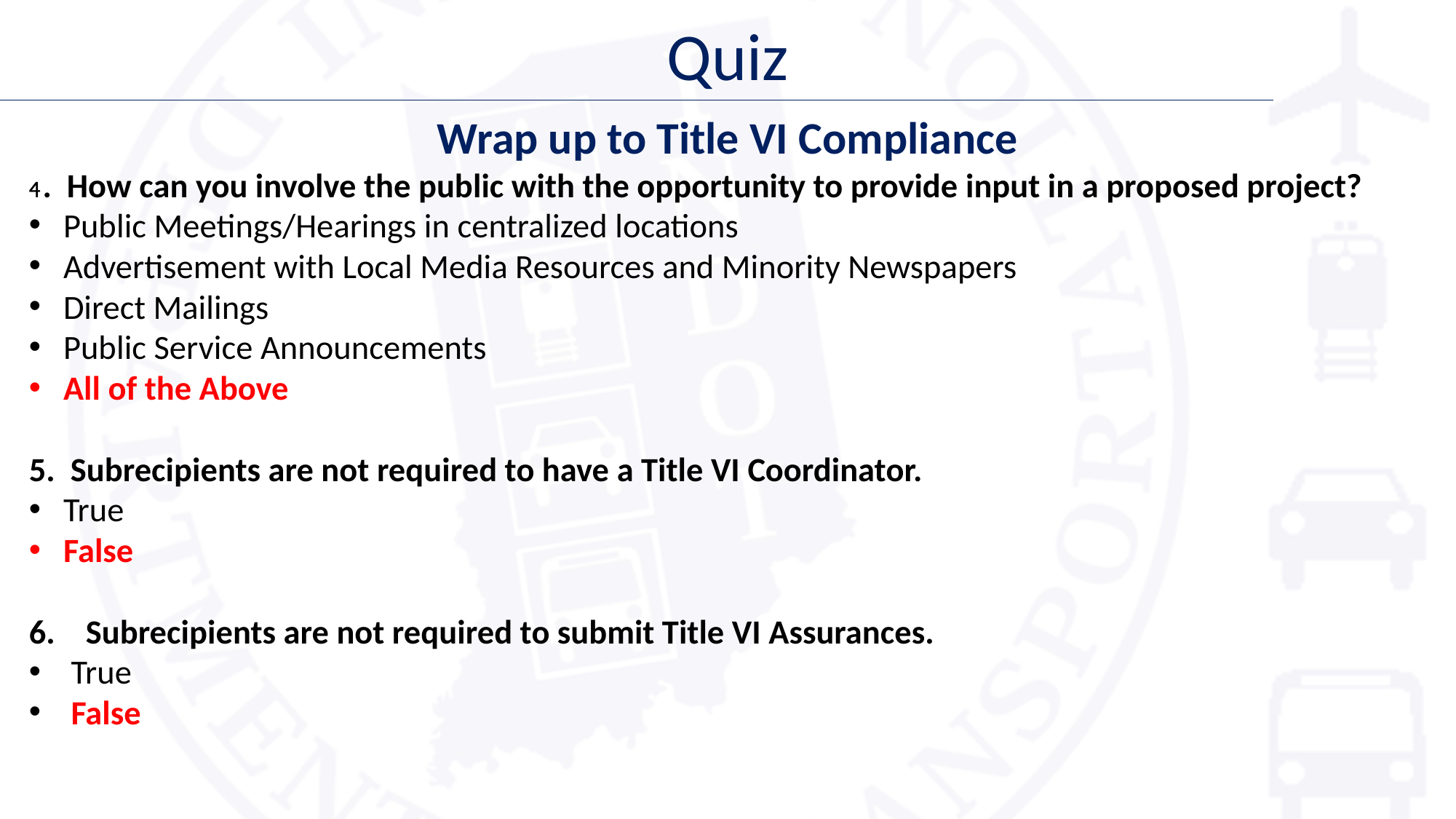

# Quiz
Wrap up to Title VI Compliance
4.  How can you involve the public with the opportunity to provide input in a proposed project?
Public Meetings/Hearings in centralized locations
Advertisement with Local Media Resources and Minority Newspapers
Direct Mailings
Public Service Announcements
All of the Above

5.  Subrecipients are not required to have a Title VI Coordinator.
True
False

6.    Subrecipients are not required to submit Title VI Assurances.
 True
 False